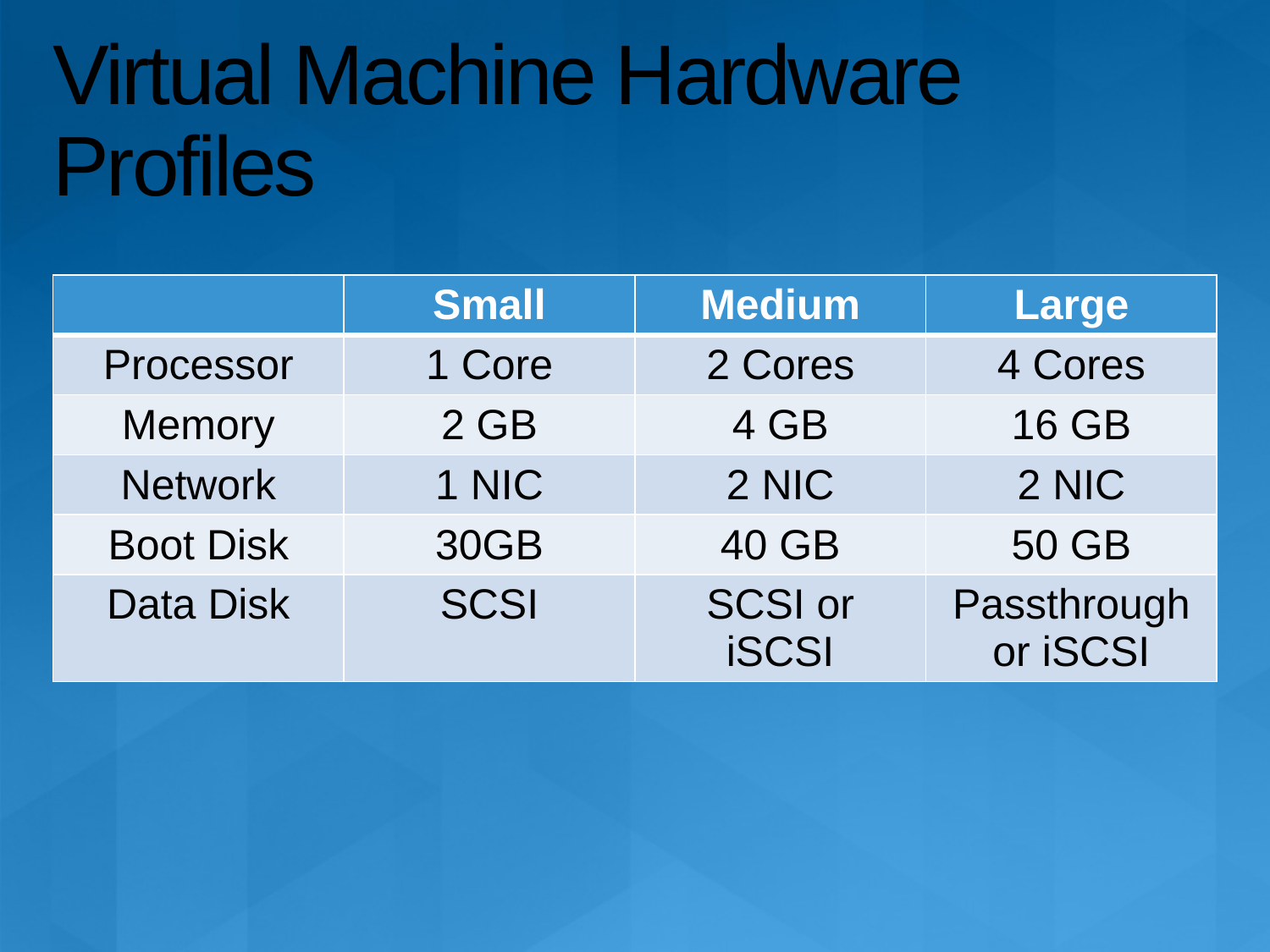

# Virtual Machine Hardware Profiles
|  | Small | Medium | Large |
| --- | --- | --- | --- |
| Processor | 1 Core | 2 Cores | 4 Cores |
| Memory | 2 GB | 4 GB | 16 GB |
| Network | 1 NIC | 2 NIC | 2 NIC |
| Boot Disk | 30GB | 40 GB | 50 GB |
| Data Disk | SCSI | SCSI or iSCSI | Passthrough or iSCSI |